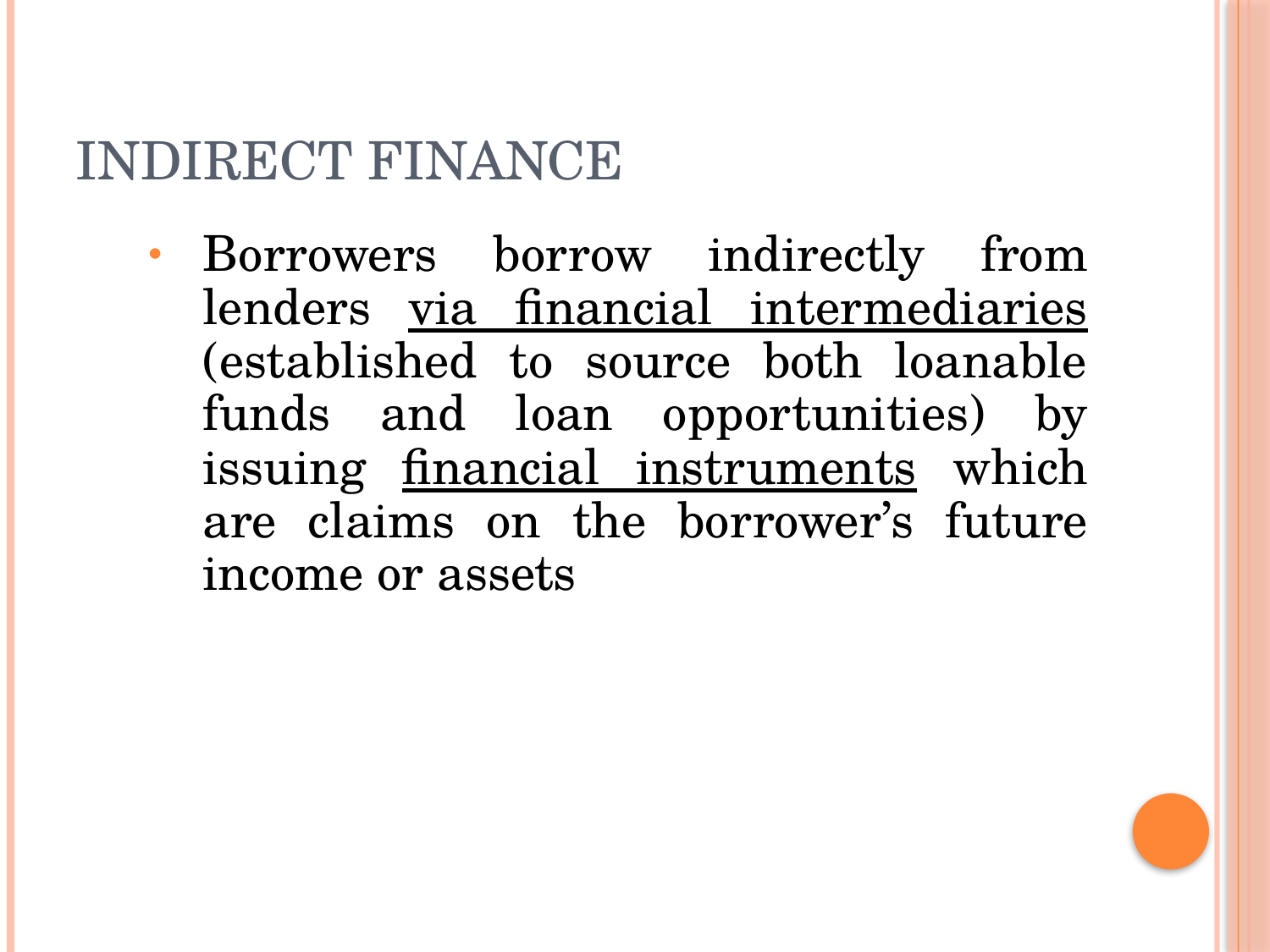

# Indirect finance
Borrowers borrow indirectly from lenders via financial intermediaries (established to source both loanable funds and loan opportunities) by issuing financial instruments which are claims on the borrower’s future income or assets